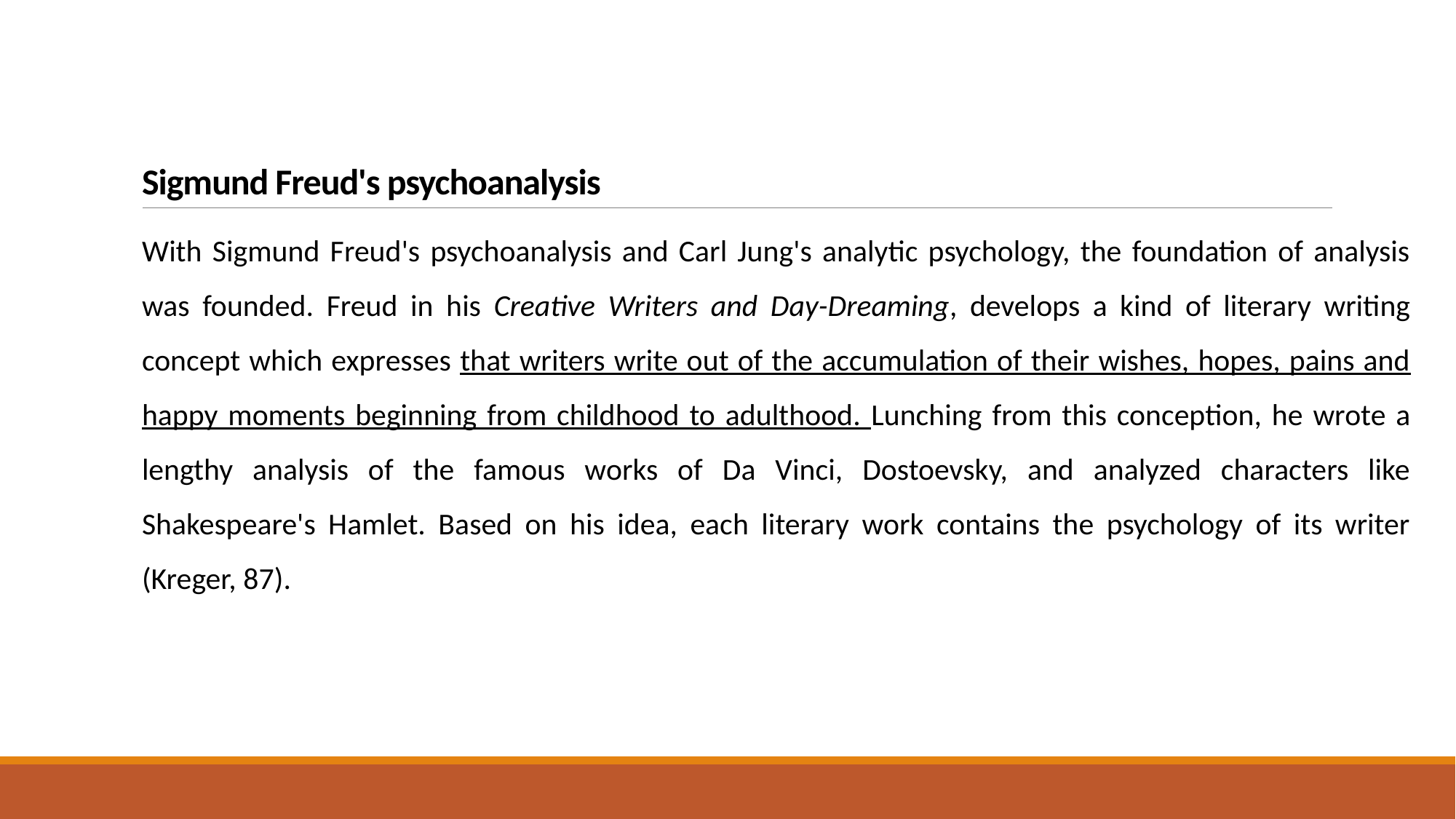

# Sigmund Freud's psychoanalysis
With Sigmund Freud's psychoanalysis and Carl Jung's analytic psychology, the foundation of analysis was founded. Freud in his Creative Writers and Day-Dreaming, develops a kind of literary writing concept which expresses that writers write out of the accumulation of their wishes, hopes, pains and happy moments beginning from childhood to adulthood. Lunching from this conception, he wrote a lengthy analysis of the famous works of Da Vinci, Dostoevsky, and analyzed characters like Shakespeare's Hamlet. Based on his idea, each literary work contains the psychology of its writer (Kreger, 87).